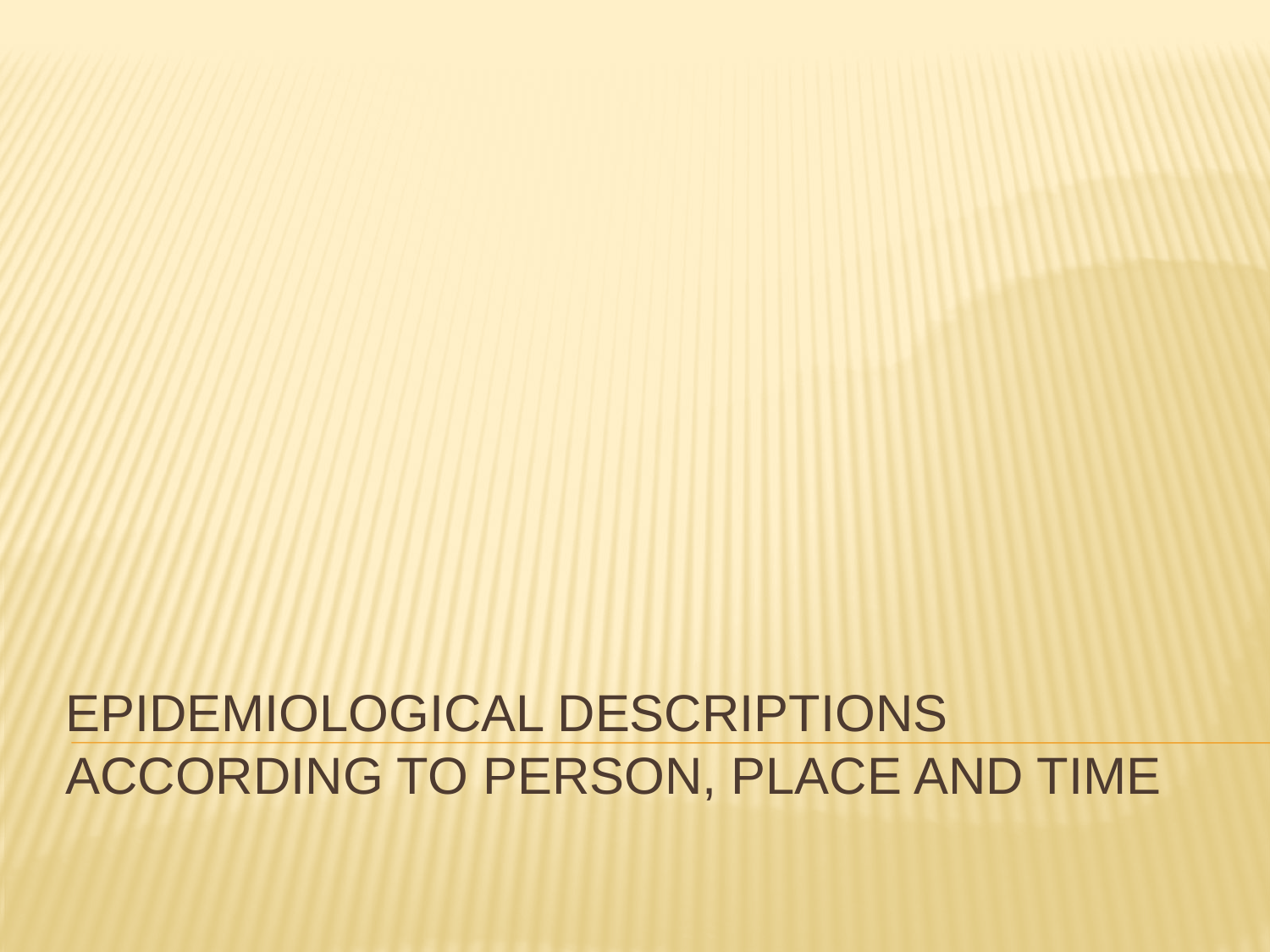

# Epidemiological Descriptions according to Person, Place and Time